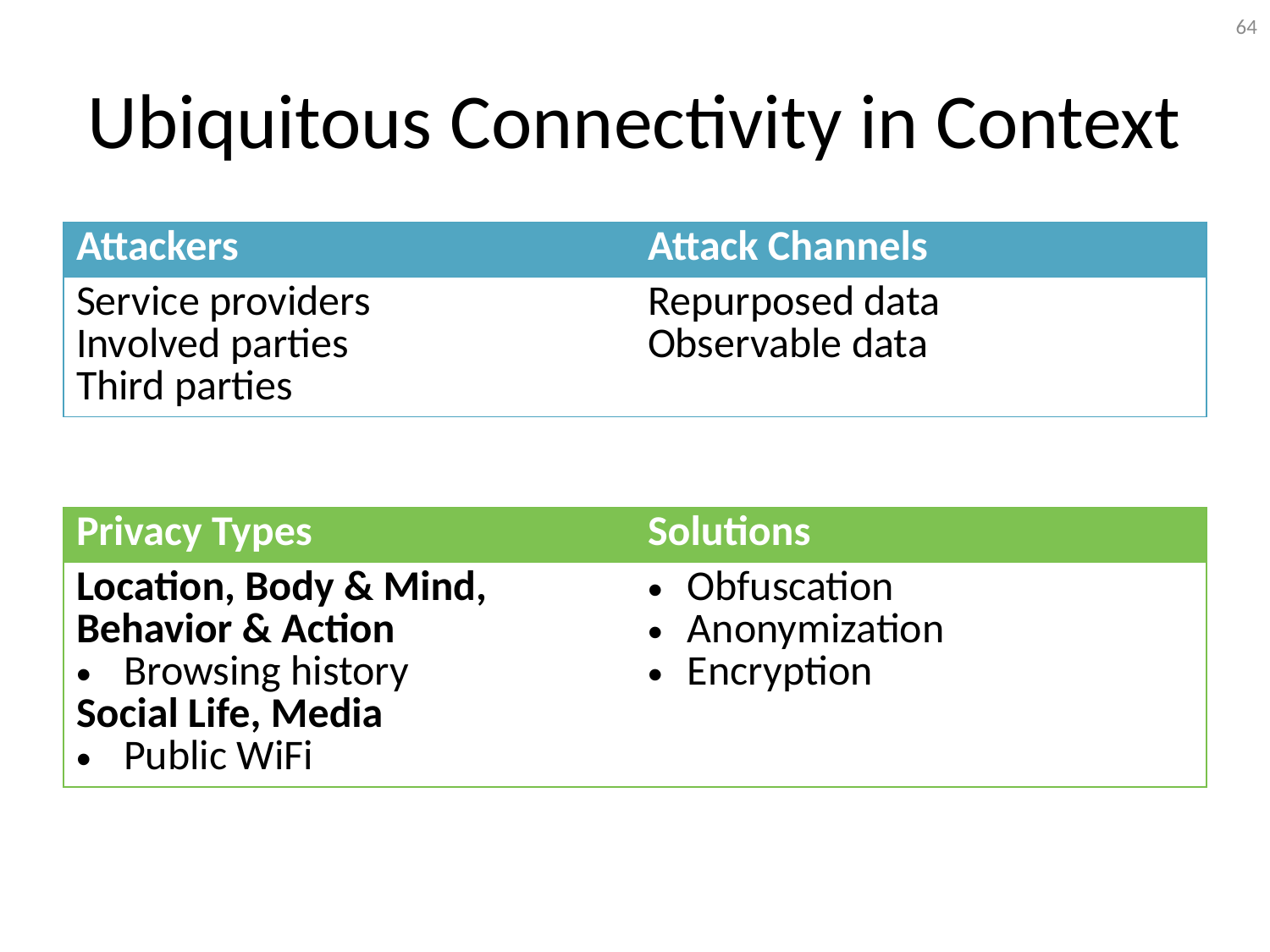

64
# Ubiquitous Connectivity in Context
| Attackers | Attack Channels |
| --- | --- |
| Service providers Involved parties Third parties | Repurposed data Observable data |
| Privacy Types | Solutions |
| --- | --- |
| Location, Body & Mind, Behavior & Action Browsing history Social Life, Media Public WiFi | Obfuscation Anonymization Encryption |